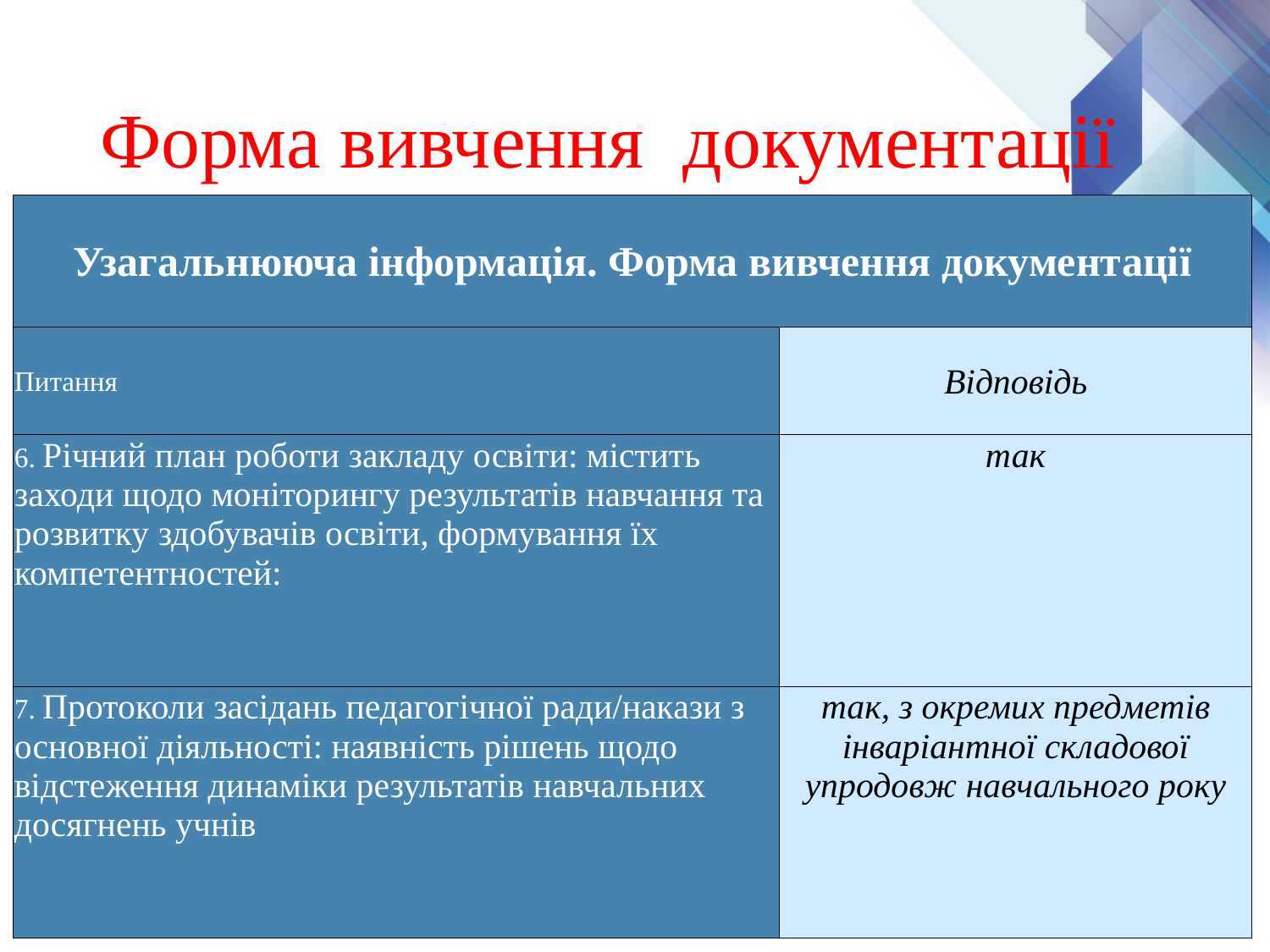

# Форма вивчення  документації
| Узагальнююча інформація. Форма вивчення документації |  |
| --- | --- |
| Питання | Відповідь |
| 6. Річний план роботи закладу освіти: містить заходи щодо моніторингу результатів навчання та розвитку здобувачів освіти, формування їх компетентностей: | так |
| 7. Протоколи засідань педагогічної ради/накази з основної діяльності: наявність рішень щодо відстеження динаміки результатів навчальних досягнень учнів | так, з окремих предметів інваріантної складової упродовж навчального року |